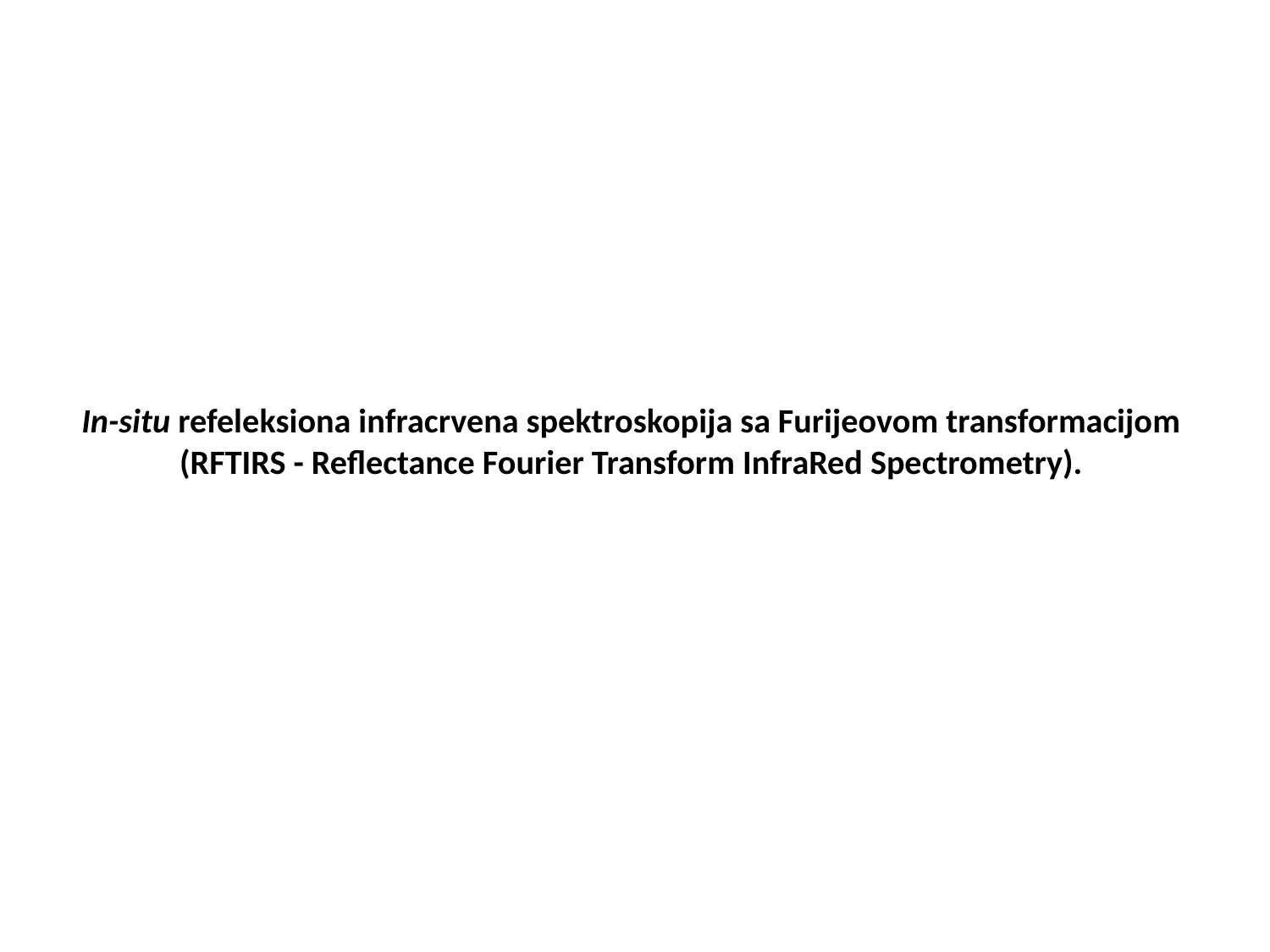

# In-situ refeleksiona infracrvena spektroskopija sa Furijeovom transformacijom  (RFTIRS - Reflectance Fourier Transform InfraRed Spectrometry).